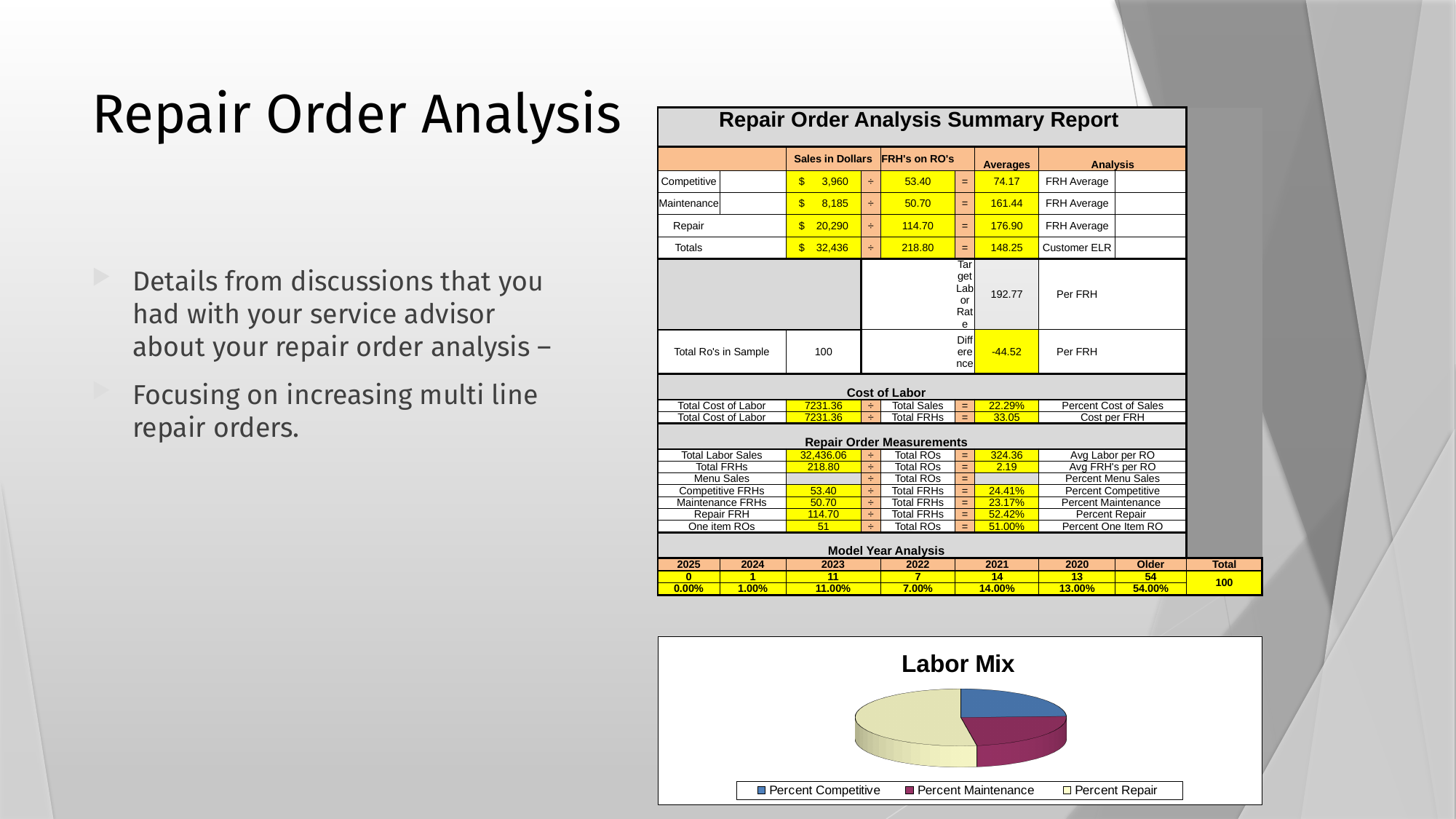

# Repair Order Analysis
| Repair Order Analysis Summary Report |  |  |  |  |  |  |  |  |  |
| --- | --- | --- | --- | --- | --- | --- | --- | --- | --- |
|  |  |  |  |  |  |  |  |  |  |
|  |  | Sales in Dollars |  | FRH's on RO's |  |  |  |  |  |
|  |  |  |  |  |  | Averages | Analysis |  |  |
| Competitive |  | $ 3,960 | ÷ | 53.40 | = | 74.17 | FRH Average |  |  |
| Maintenance |  | $ 8,185 | ÷ | 50.70 | = | 161.44 | FRH Average |  |  |
| Repair |  | $ 20,290 | ÷ | 114.70 | = | 176.90 | FRH Average |  |  |
| Totals |  | $ 32,436 | ÷ | 218.80 | = | 148.25 | Customer ELR |  |  |
|  |  |  |  |  | Target Labor Rate | 192.77 | Per FRH |  |  |
| Total Ro's in Sample |  | 100 |  |  | Difference | -44.52 | Per FRH |  |  |
|  |  |  |  |  |  |  |  |  |  |
| Cost of Labor |  |  |  |  |  |  |  |  |  |
| Total Cost of Labor |  | 7231.36 | ÷ | Total Sales | = | 22.29% | Percent Cost of Sales |  |  |
| Total Cost of Labor |  | 7231.36 | ÷ | Total FRHs | = | 33.05 | Cost per FRH |  |  |
|  |  |  |  |  |  |  |  |  |  |
| Repair Order Measurements |  |  |  |  |  |  |  |  |  |
| Total Labor Sales |  | 32,436.06 | ÷ | Total ROs | = | 324.36 | Avg Labor per RO |  |  |
| Total FRHs |  | 218.80 | ÷ | Total ROs | = | 2.19 | Avg FRH's per RO |  |  |
| Menu Sales |  |  | ÷ | Total ROs | = |  | Percent Menu Sales |  |  |
| Competitive FRHs |  | 53.40 | ÷ | Total FRHs | = | 24.41% | Percent Competitive |  |  |
| Maintenance FRHs |  | 50.70 | ÷ | Total FRHs | = | 23.17% | Percent Maintenance |  |  |
| Repair FRH |  | 114.70 | ÷ | Total FRHs | = | 52.42% | Percent Repair |  |  |
| One item ROs |  | 51 | ÷ | Total ROs | = | 51.00% | Percent One Item RO |  |  |
|  |  |  |  |  |  |  |  |  |  |
| Model Year Analysis |  |  |  |  |  |  |  |  |  |
| 2025 | 2024 | 2023 |  | 2022 | 2021 |  | 2020 | Older | Total |
| 0 | 1 | 11 |  | 7 | 14 |  | 13 | 54 | 100 |
| 0.00% | 1.00% | 11.00% |  | 7.00% | 14.00% |  | 13.00% | 54.00% |  |
Details from discussions that you had with your service advisor about your repair order analysis –
Focusing on increasing multi line repair orders.

[unsupported chart]